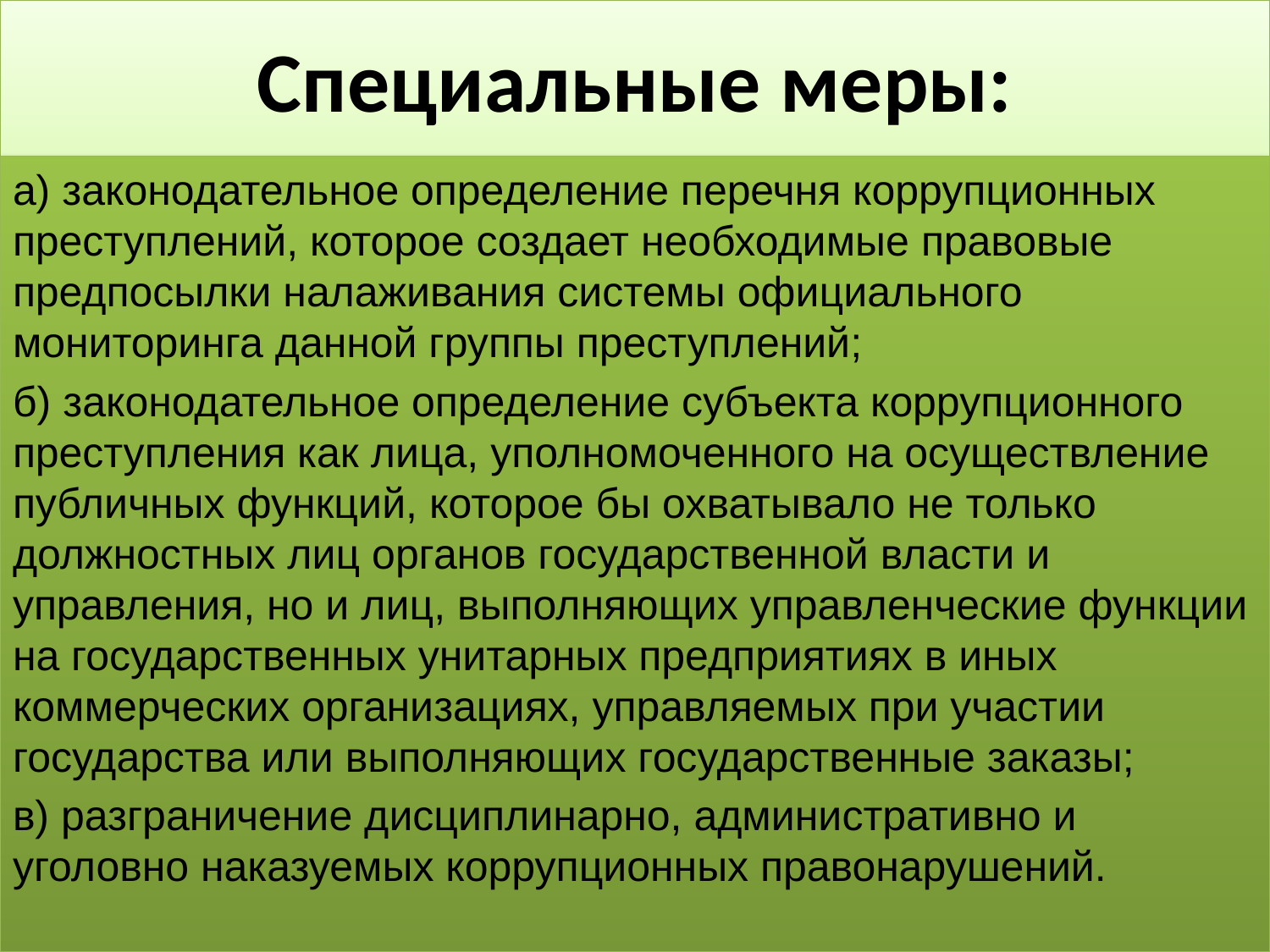

# Специальные меры:
а) законодательное определение перечня коррупционных преступлений, которое создает необходимые правовые предпосылки налаживания системы официального мониторинга данной группы преступлений;
б) законодательное определение субъекта коррупционного преступления как лица, уполномоченного на осуществление публичных функций, которое бы охватывало не только должностных лиц органов государственной власти и управления, но и лиц, выполняющих управленческие функции на государственных унитарных предприятиях в иных коммерческих организациях, управляемых при участии государства или выполняющих государственные заказы;
в) разграничение дисциплинарно, административно и уголовно наказуемых коррупционных правонарушений.
12